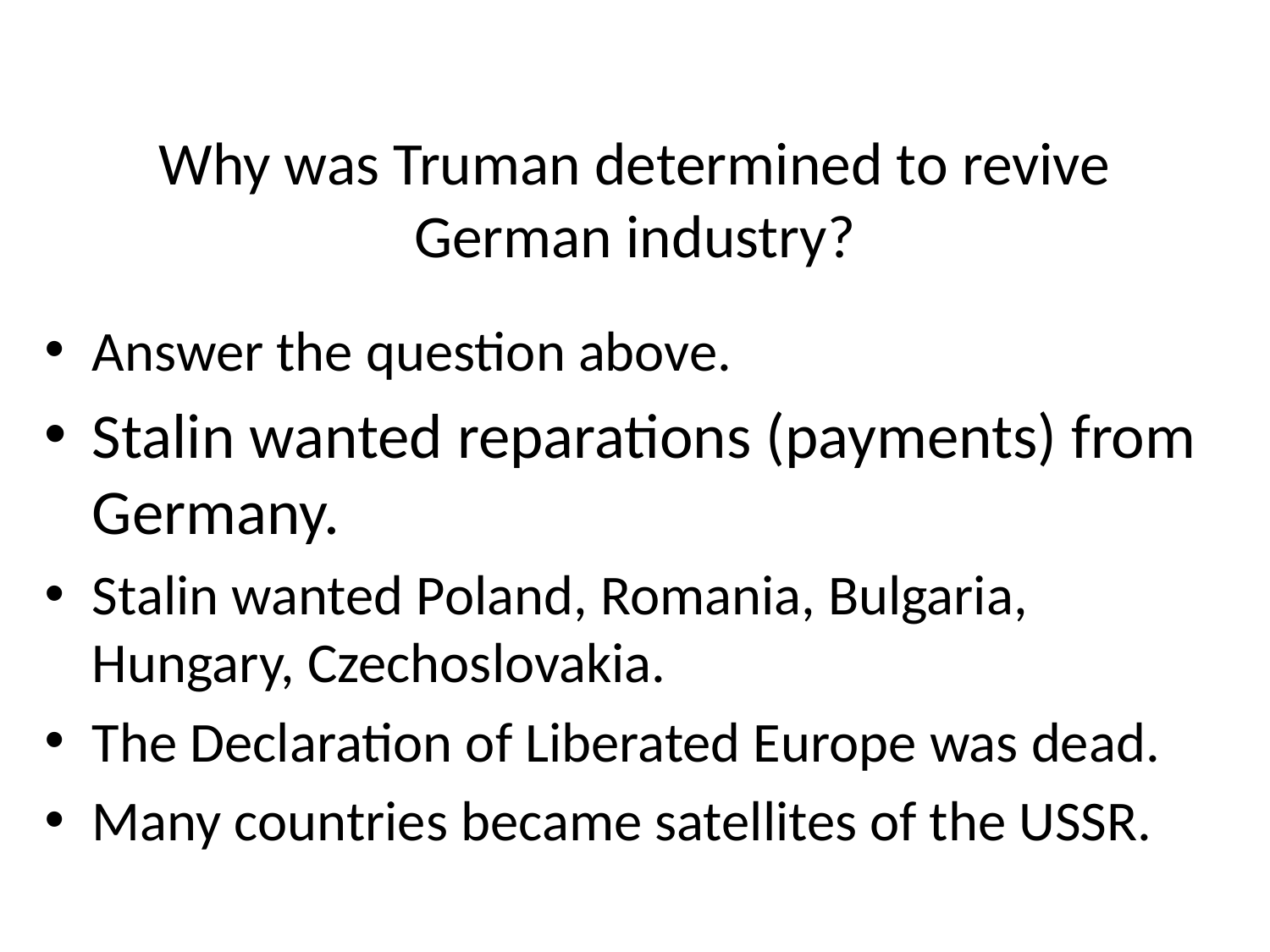

# Why was Truman determined to revive German industry?
Answer the question above.
Stalin wanted reparations (payments) from Germany.
Stalin wanted Poland, Romania, Bulgaria, Hungary, Czechoslovakia.
The Declaration of Liberated Europe was dead.
Many countries became satellites of the USSR.